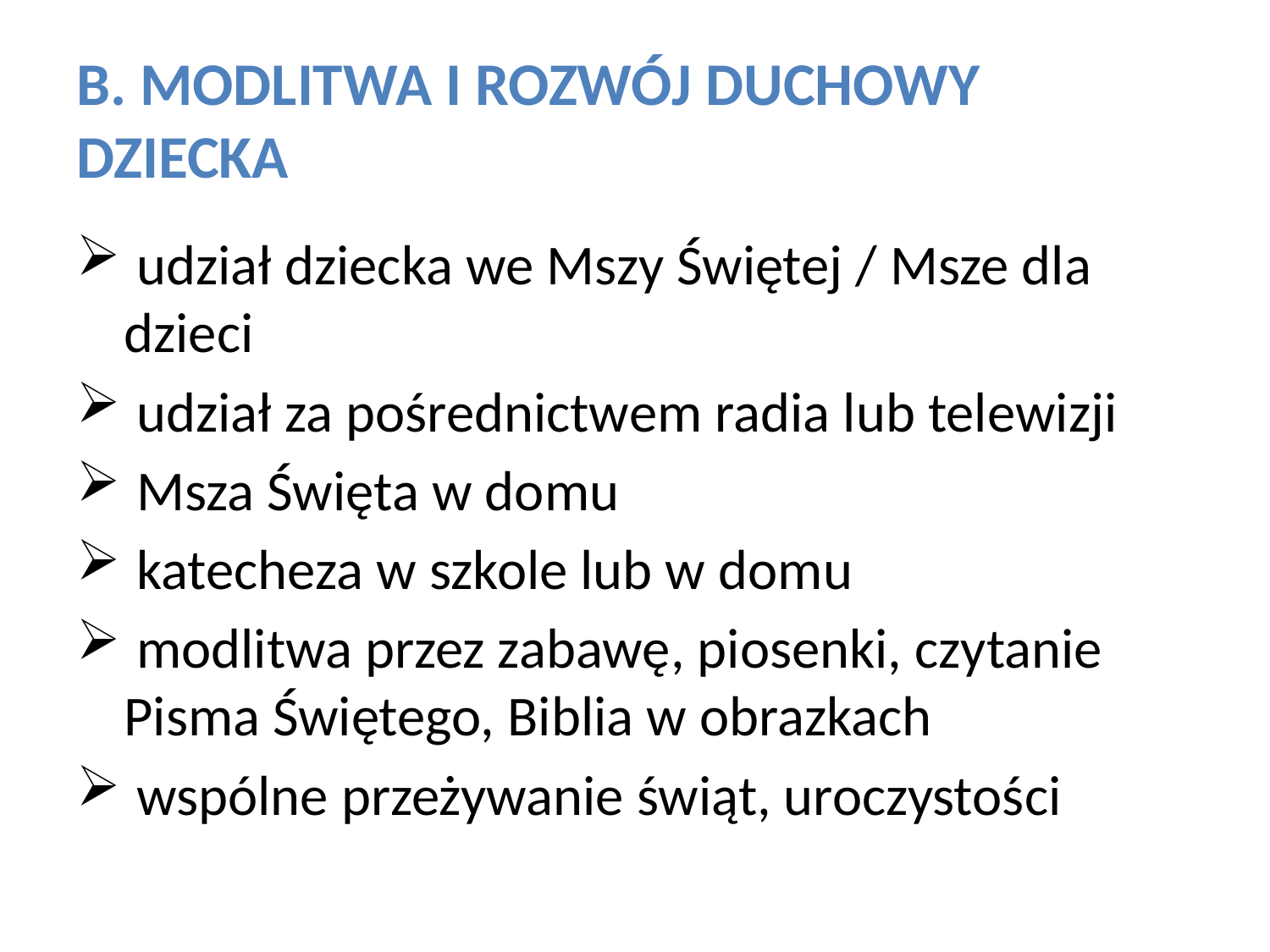

# B. MODLITWA I ROZWÓJ DUCHOWY DZIECKA
 udział dziecka we Mszy Świętej / Msze dla dzieci
 udział za pośrednictwem radia lub telewizji
 Msza Święta w domu
 katecheza w szkole lub w domu
 modlitwa przez zabawę, piosenki, czytanie Pisma Świętego, Biblia w obrazkach
 wspólne przeżywanie świąt, uroczystości